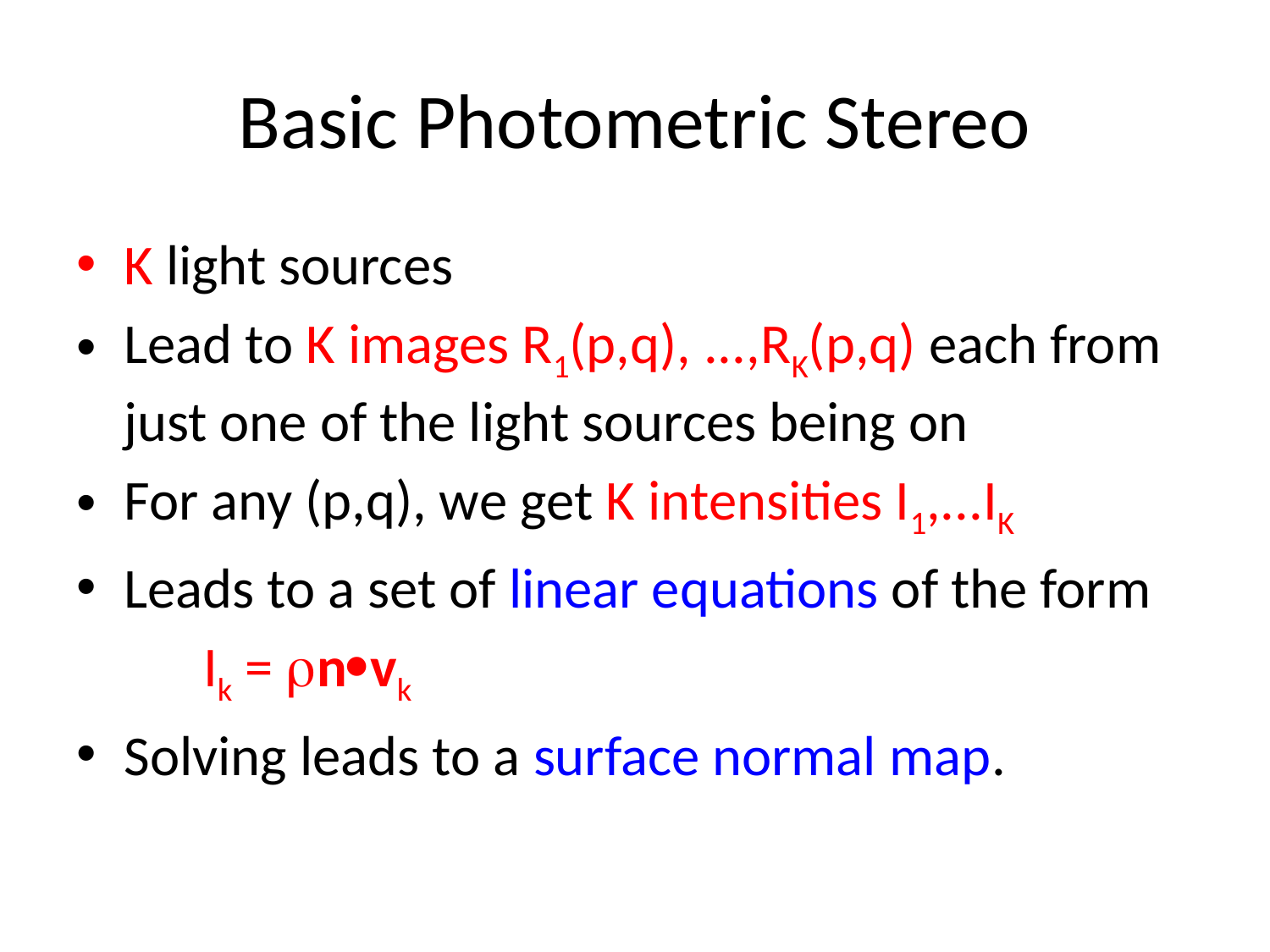

# Basic Photometric Stereo
K light sources
Lead to K images R1(p,q), ...,RK(p,q) each from just one of the light sources being on
For any (p,q), we get K intensities I1,...IK
Leads to a set of linear equations of the form
	Ik = ρn•vk
Solving leads to a surface normal map.